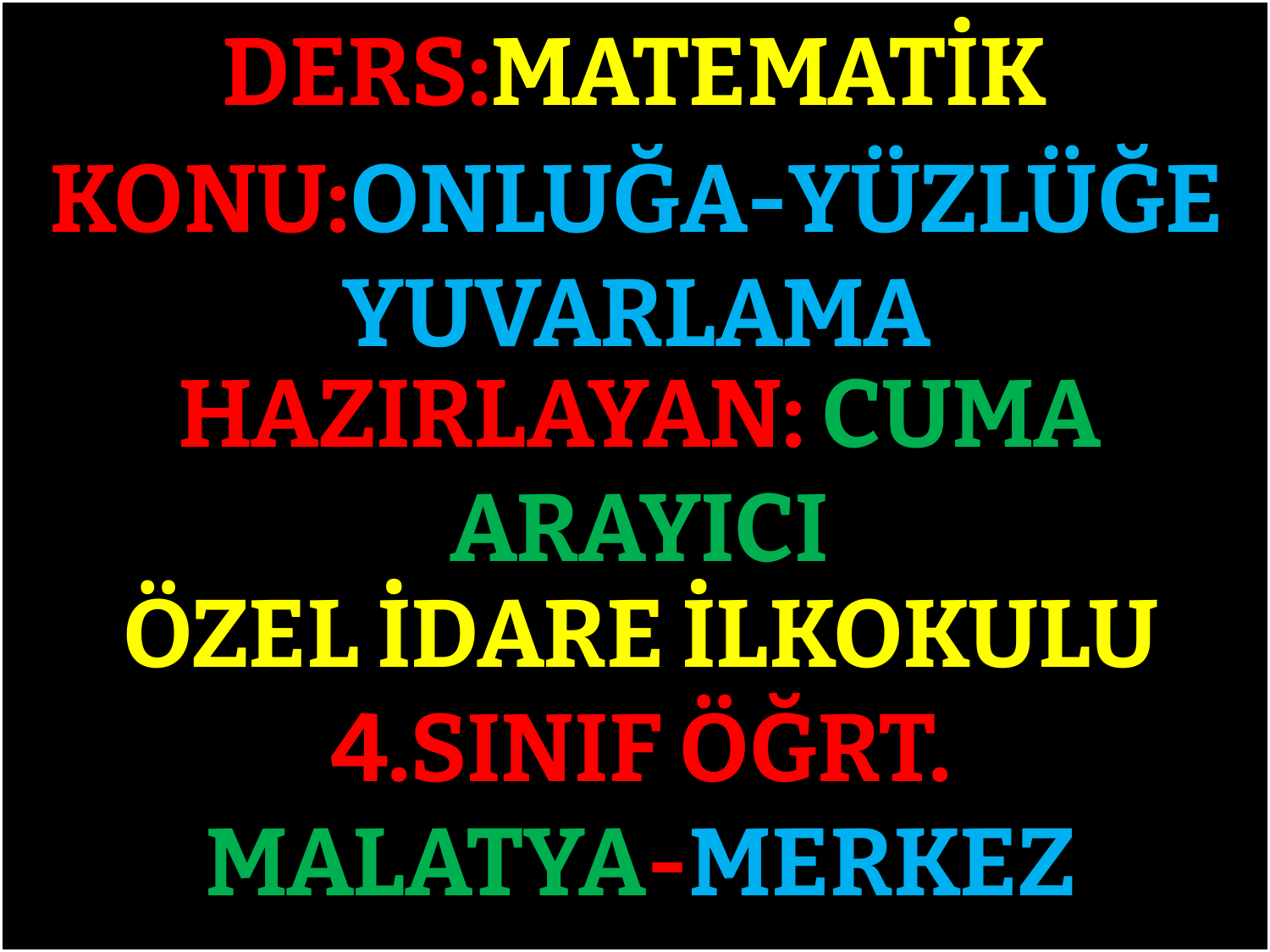

DERS:MATEMATİK
KONU:ONLUĞA-YÜZLÜĞE YUVARLAMA
#
HAZIRLAYAN: CUMA ARAYICI
ÖZEL İDARE İLKOKULU
4.SINIF ÖĞRT.
MALATYA-MERKEZ